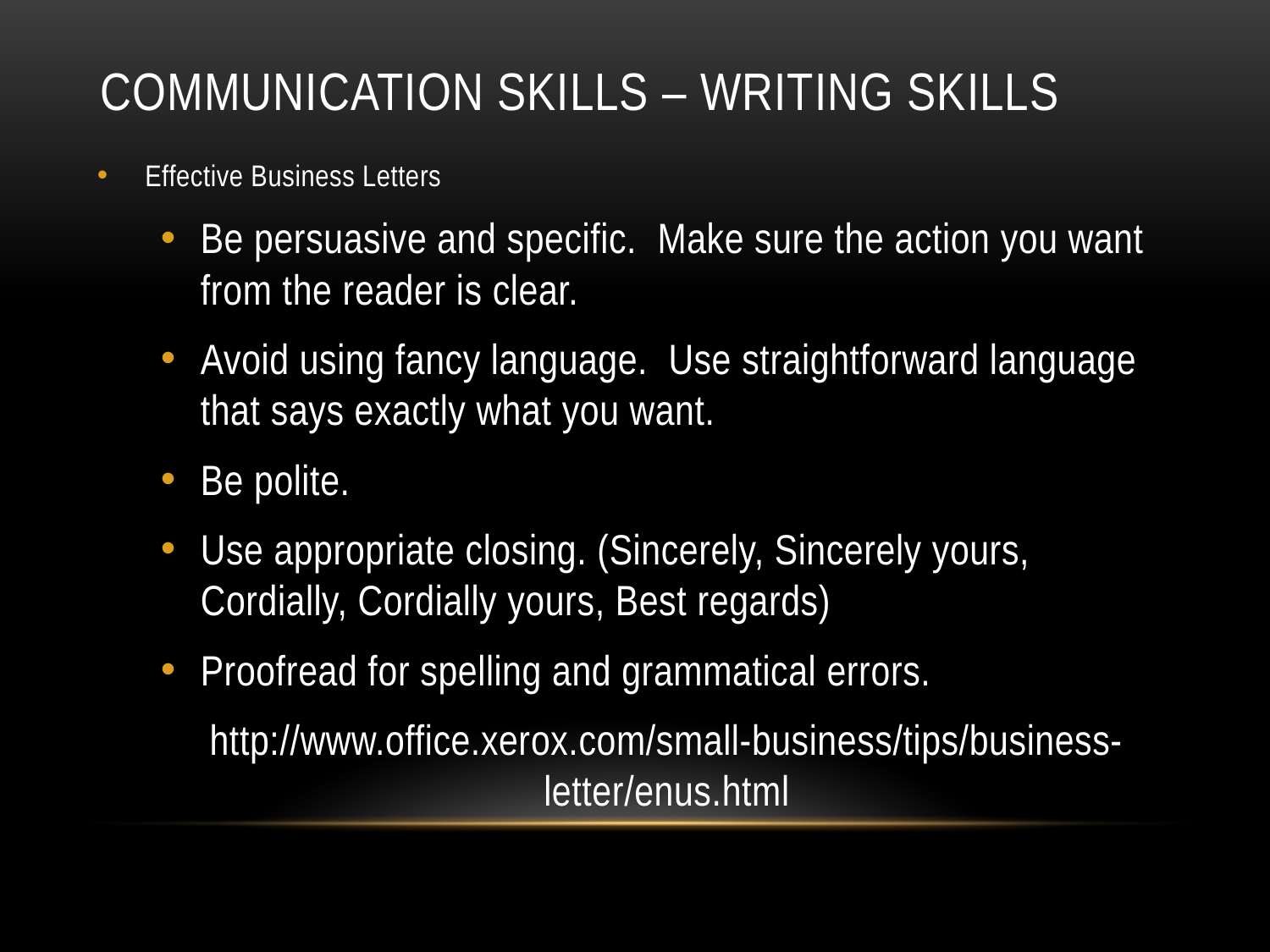

# Communication skills – writing skills
Effective Business Letters
Be persuasive and specific.  Make sure the action you want from the reader is clear.
Avoid using fancy language.  Use straightforward language that says exactly what you want.
Be polite.
Use appropriate closing. (Sincerely, Sincerely yours, Cordially, Cordially yours, Best regards)
Proofread for spelling and grammatical errors.
http://www.office.xerox.com/small-business/tips/business-letter/enus.html